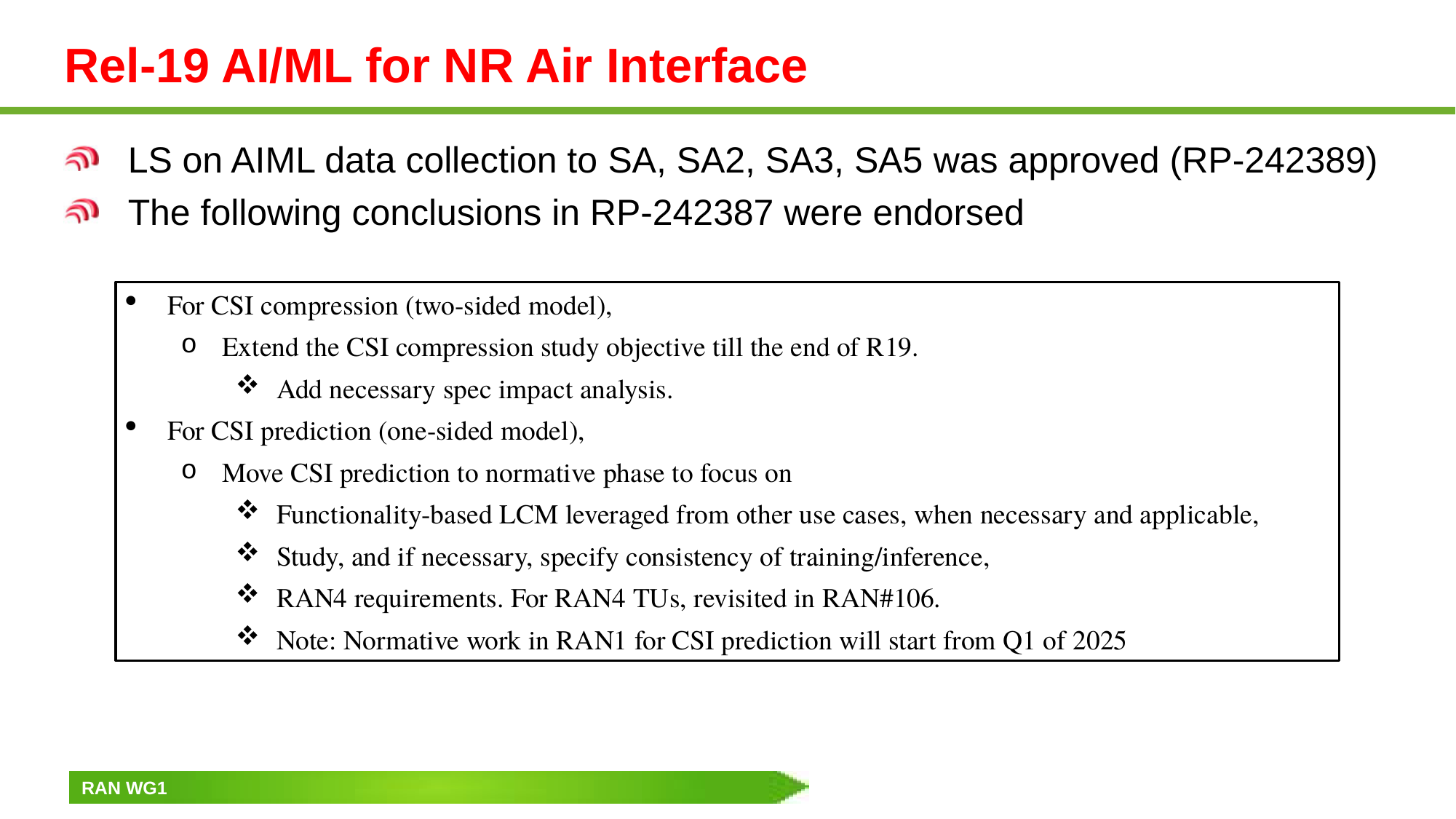

# Rel-19 AI/ML for NR Air Interface
LS on AIML data collection to SA, SA2, SA3, SA5 was approved (RP-242389)
The following conclusions in RP-242387 were endorsed

For CSI compression (two-sided model),
Extend the CSI compression study objective till the end of R19.
Add necessary spec impact analysis.
For CSI prediction (one-sided model),
Move CSI prediction to normative phase to focus on
Functionality-based LCM leveraged from other use cases, when necessary and applicable,
Study, and if necessary, specify consistency of training/inference,
RAN4 requirements. For RAN4 TUs, revisited in RAN#106.
Note: Normative work in RAN1 for CSI prediction will start from Q1 of 2025